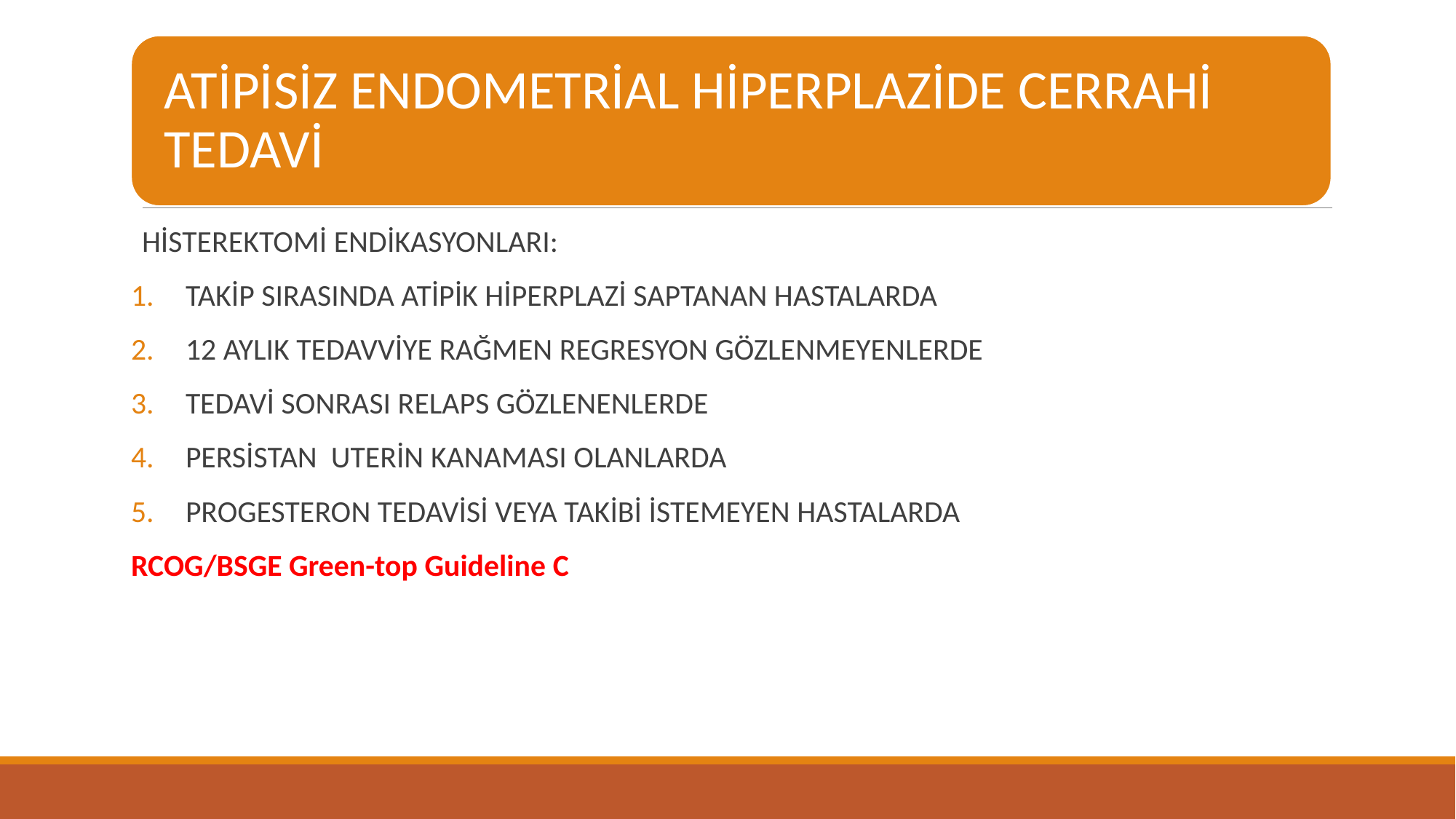

ATİPİSİZ ENDOMETRİAL HİPERPLAZİDE CERRAHİ TEDAVİ
HİSTEREKTOMİ ENDİKASYONLARI:
TAKİP SIRASINDA ATİPİK HİPERPLAZİ SAPTANAN HASTALARDA
12 AYLIK TEDAVVİYE RAĞMEN REGRESYON GÖZLENMEYENLERDE
TEDAVİ SONRASI RELAPS GÖZLENENLERDE
PERSİSTAN  UTERİN KANAMASI OLANLARDA
PROGESTERON TEDAVİSİ VEYA TAKİBİ İSTEMEYEN HASTALARDA
RCOG/BSGE Green-top Guideline C